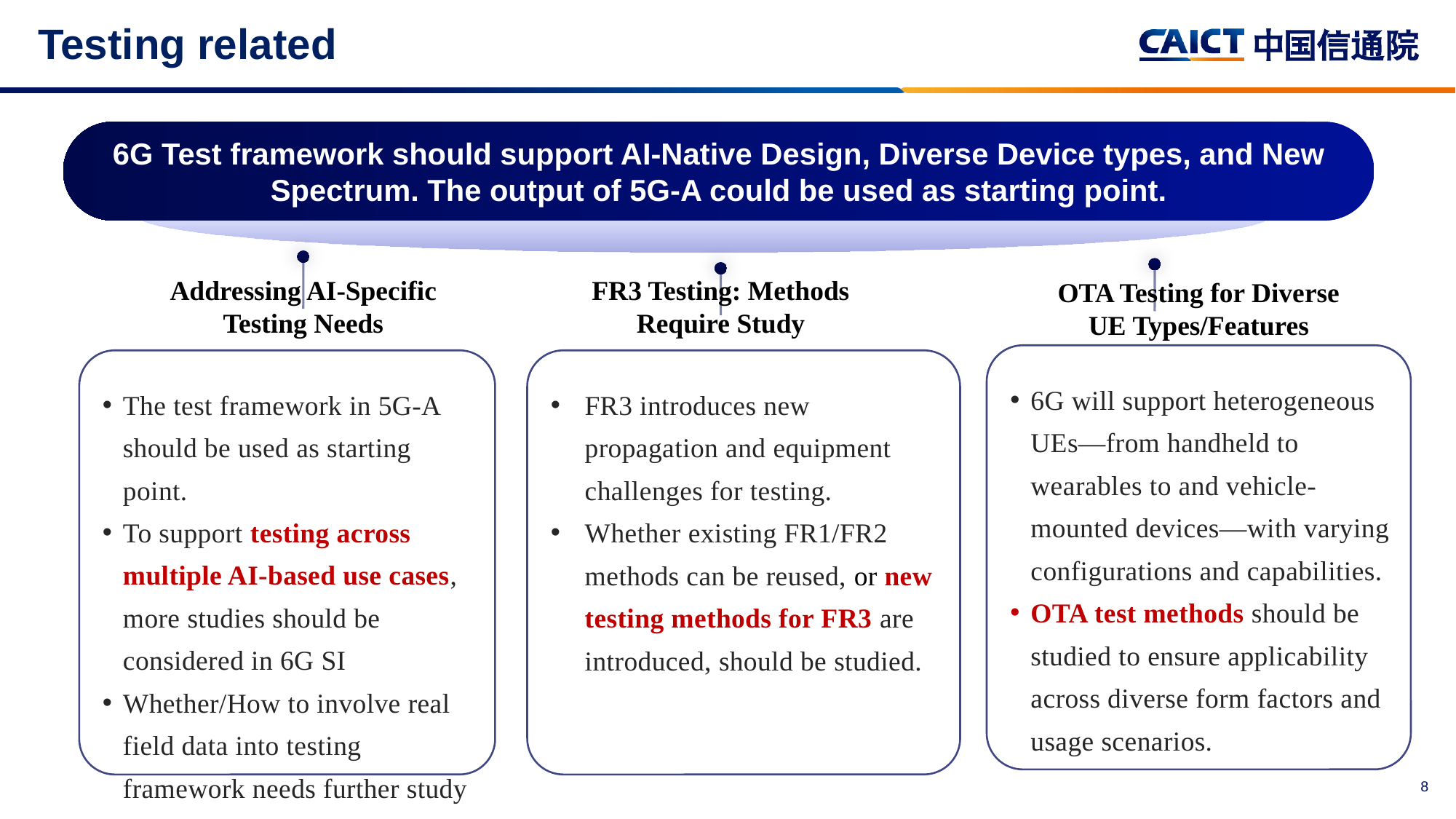

# Testing related
6G Test framework should support AI-Native Design, Diverse Device types, and New Spectrum. The output of 5G-A could be used as starting point.

Addressing AI-Specific Testing Needs
FR3 Testing: Methods Require Study
OTA Testing for Diverse UE Types/Features
6G will support heterogeneous UEs—from handheld to wearables to and vehicle-mounted devices—with varying configurations and capabilities.
OTA test methods should be studied to ensure applicability across diverse form factors and usage scenarios.
The test framework in 5G-A should be used as starting point.
To support testing across multiple AI-based use cases, more studies should be considered in 6G SI
Whether/How to involve real field data into testing framework needs further study
FR3 introduces new propagation and equipment challenges for testing.
Whether existing FR1/FR2 methods can be reused, or new testing methods for FR3 are introduced, should be studied.